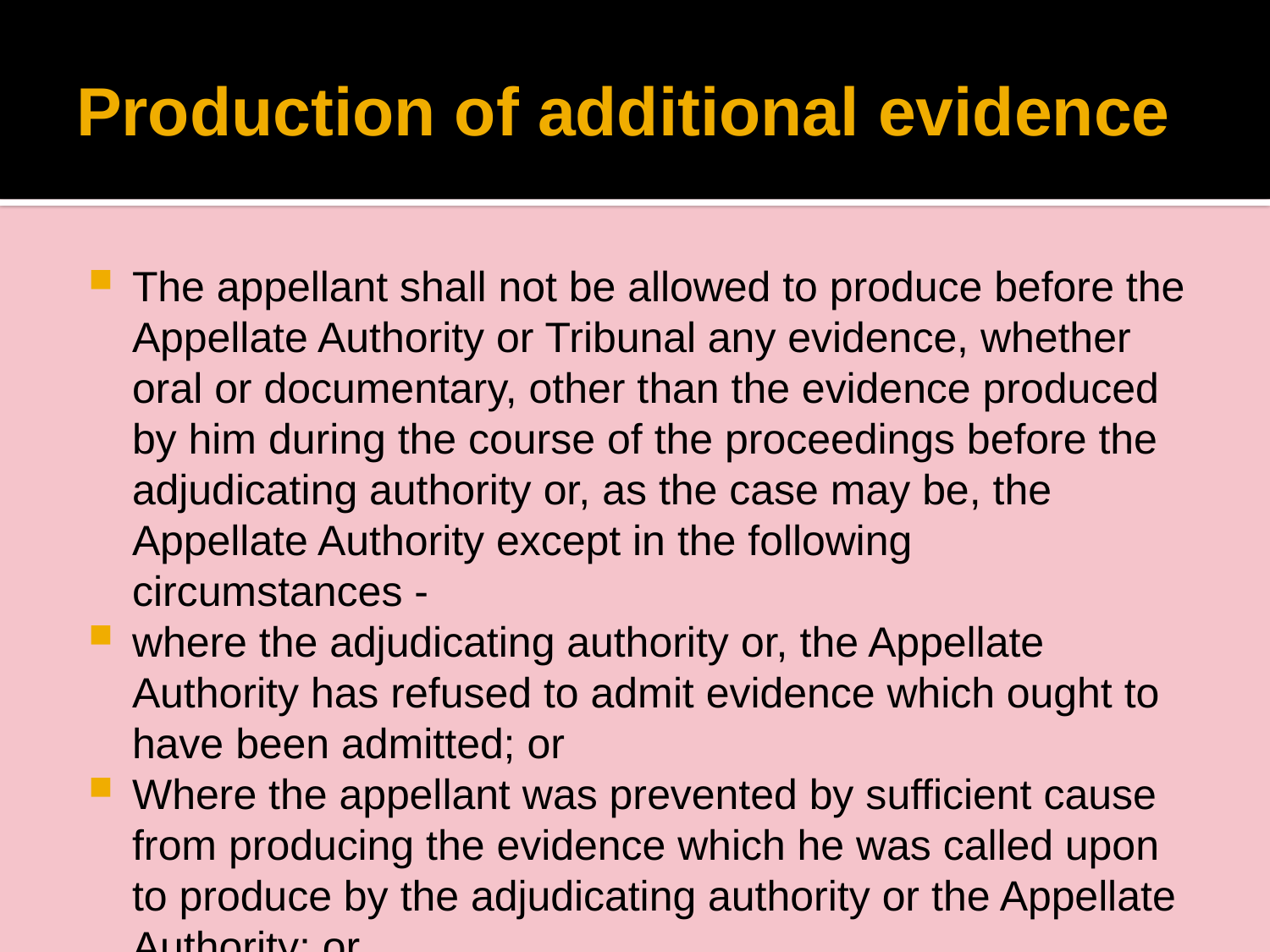

# Production of additional evidence
The appellant shall not be allowed to produce before the Appellate Authority or Tribunal any evidence, whether oral or documentary, other than the evidence produced by him during the course of the proceedings before the adjudicating authority or, as the case may be, the Appellate Authority except in the following circumstances -
where the adjudicating authority or, the Appellate Authority has refused to admit evidence which ought to have been admitted; or
Where the appellant was prevented by sufficient cause from producing the evidence which he was called upon to produce by the adjudicating authority or the Appellate Authority; or